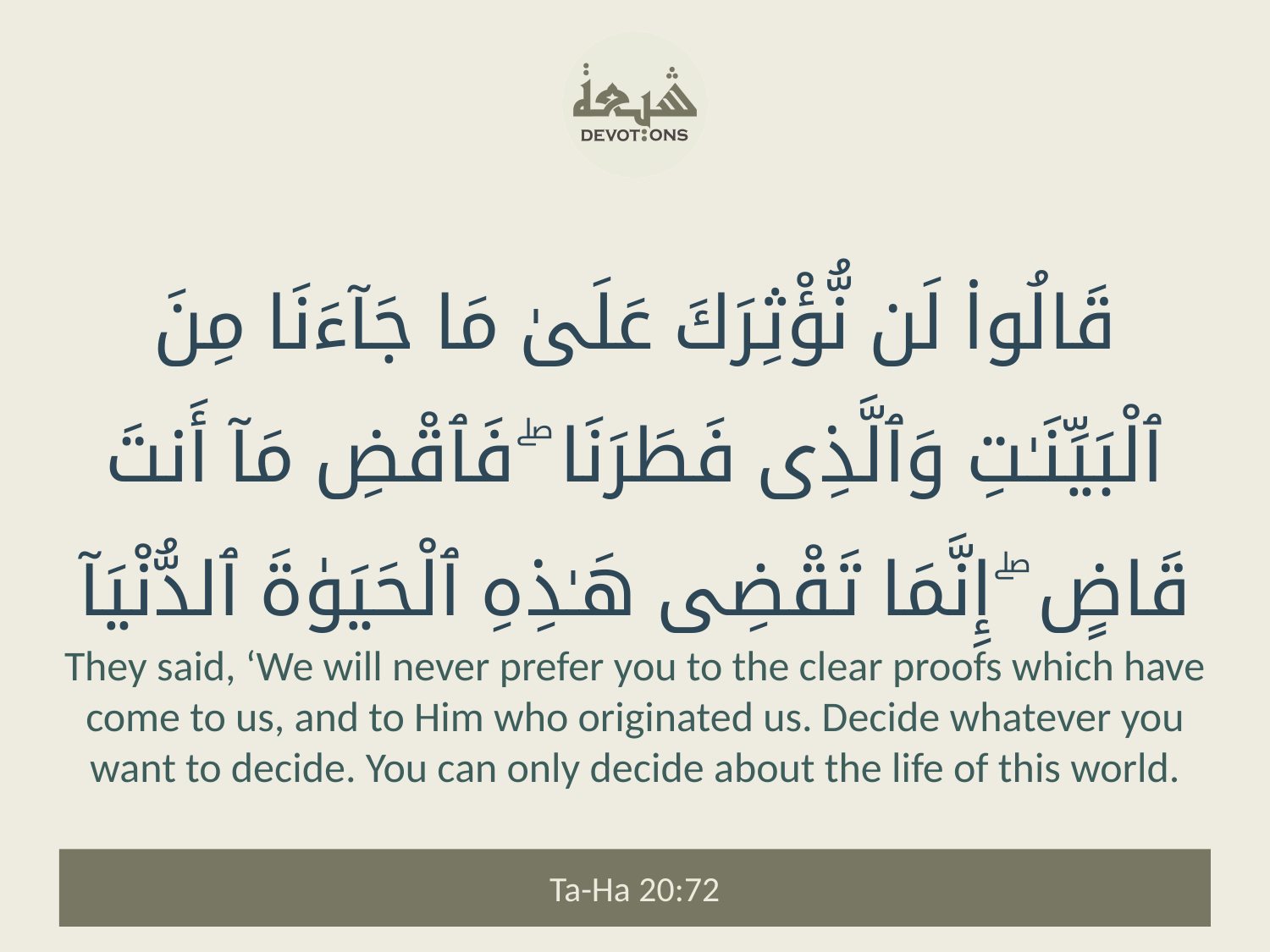

قَالُوا۟ لَن نُّؤْثِرَكَ عَلَىٰ مَا جَآءَنَا مِنَ ٱلْبَيِّنَـٰتِ وَٱلَّذِى فَطَرَنَا ۖ فَٱقْضِ مَآ أَنتَ قَاضٍ ۖ إِنَّمَا تَقْضِى هَـٰذِهِ ٱلْحَيَوٰةَ ٱلدُّنْيَآ
They said, ‘We will never prefer you to the clear proofs which have come to us, and to Him who originated us. Decide whatever you want to decide. You can only decide about the life of this world.
Ta-Ha 20:72